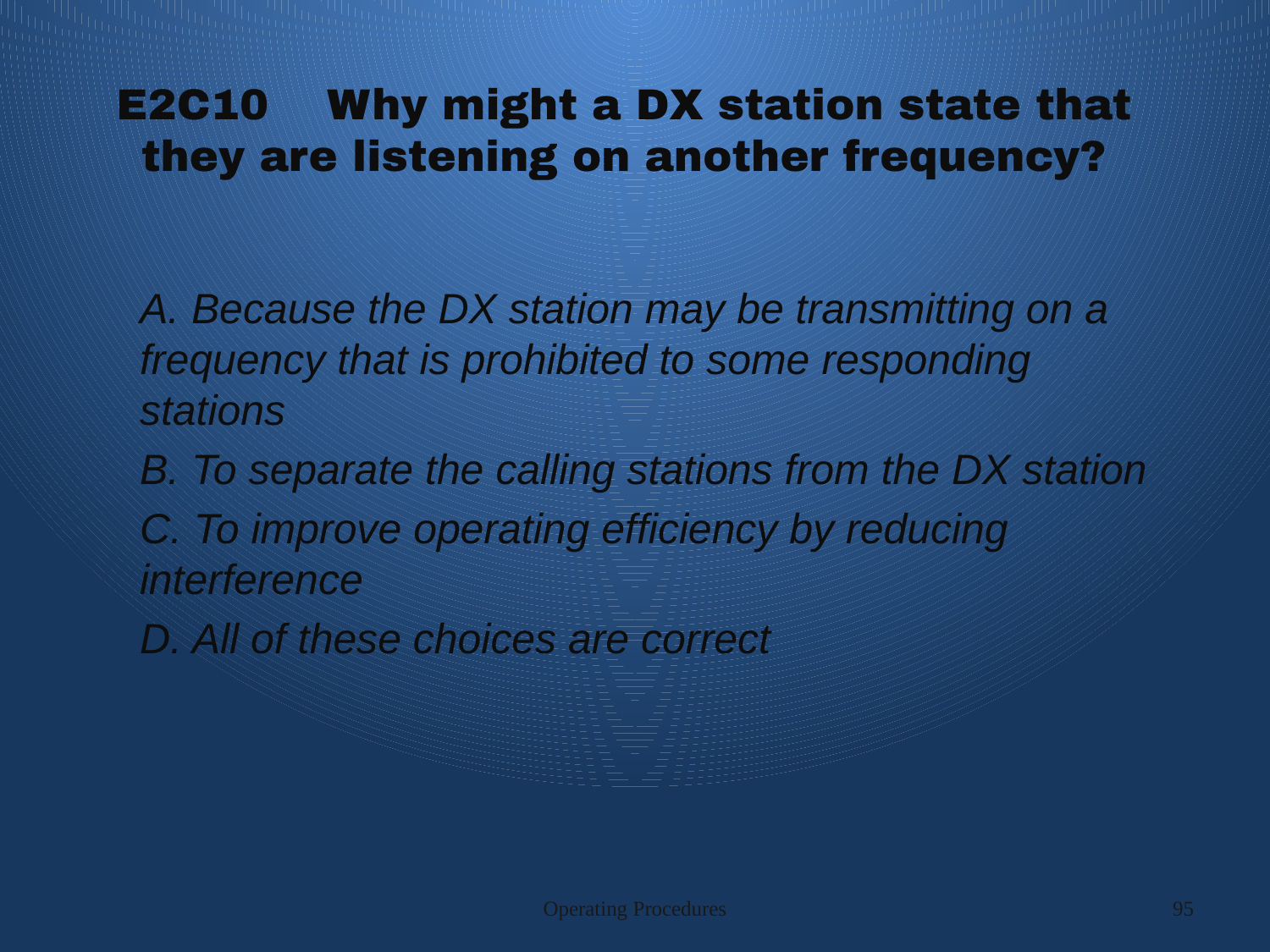

# E2C10    Why might a DX station state that they are listening on another frequency?
A. Because the DX station may be transmitting on a frequency that is prohibited to some responding stations
B. To separate the calling stations from the DX station
C. To improve operating efficiency by reducing interference
D. All of these choices are correct
Operating Procedures
95